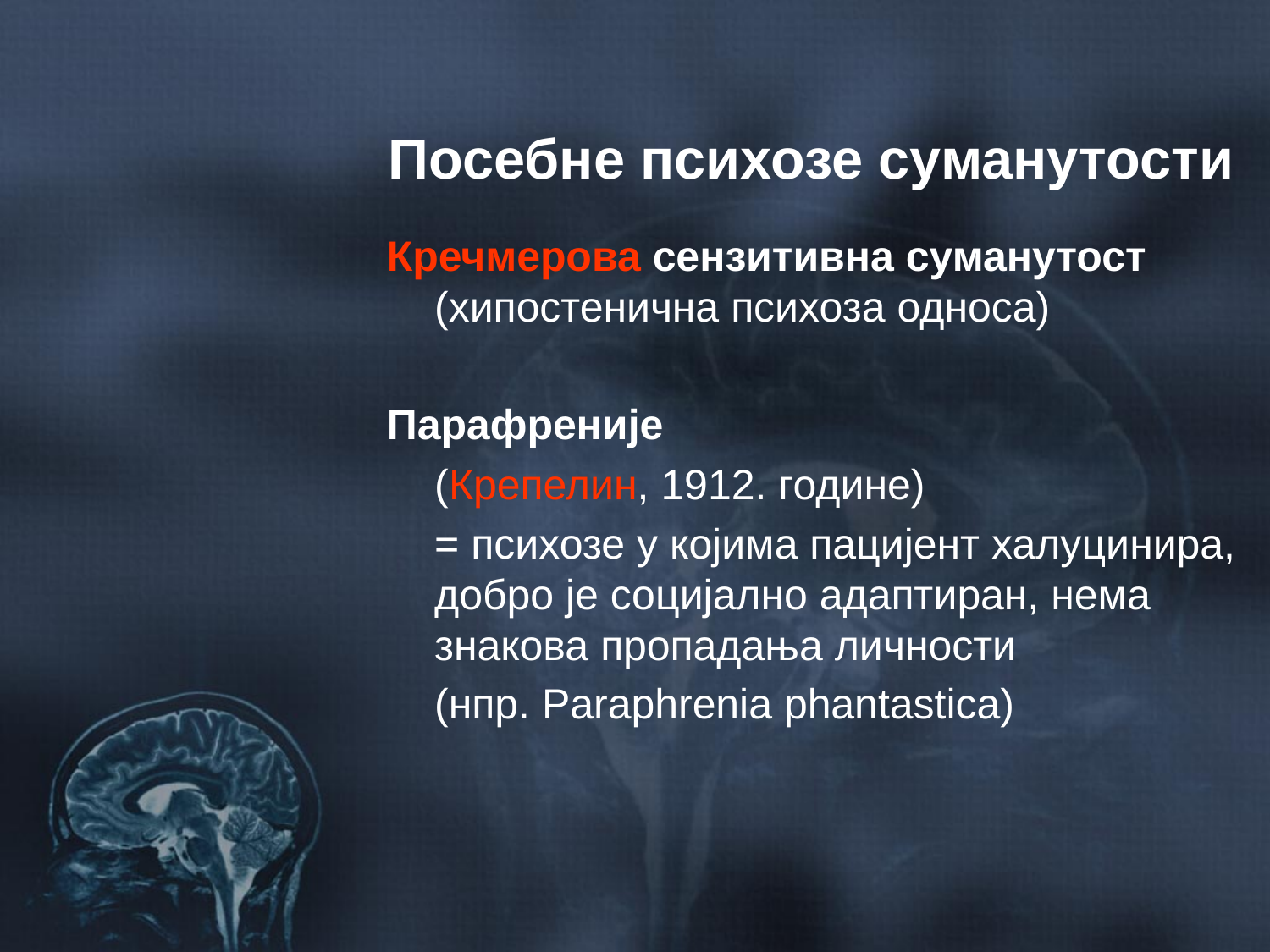

# Посебне психозе суманутости
Кречмерова сензитивна суманутост (хипостенична психоза односа)

Парафреније
	(Крепелин, 1912. године)
	= психозе у којима пацијент халуцинира, добро је социјално адаптиран, нема знакова пропадања личности
	(нпр. Paraphrenia phantastica)